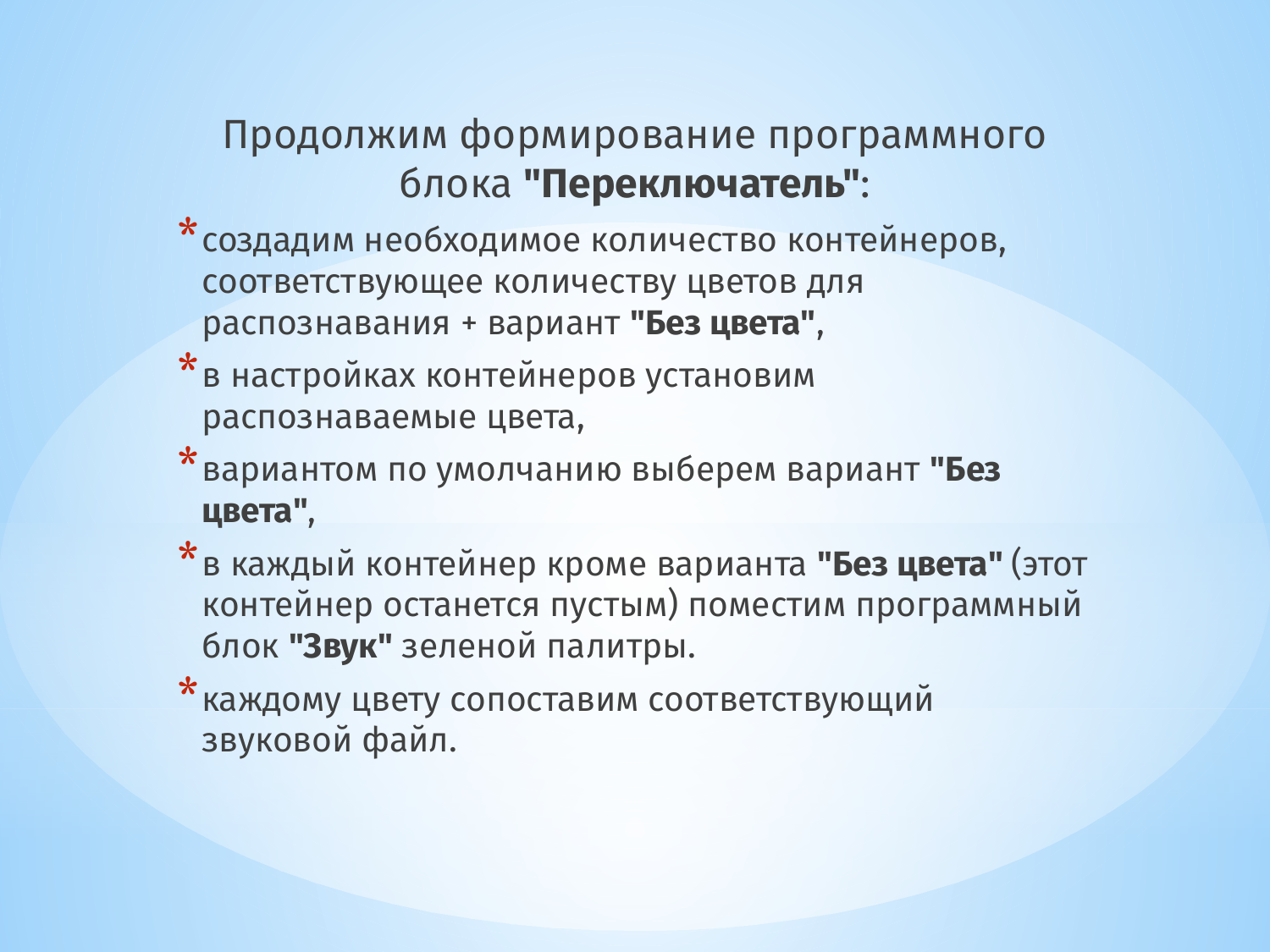

Продолжим формирование программного блока "Переключатель":
создадим необходимое количество контейнеров, соответствующее количеству цветов для распознавания + вариант "Без цвета",
в настройках контейнеров установим распознаваемые цвета,
вариантом по умолчанию выберем вариант "Без цвета",
в каждый контейнер кроме варианта "Без цвета" (этот контейнер останется пустым) поместим программный блок "Звук" зеленой палитры.
каждому цвету сопоставим соответствующий звуковой файл.